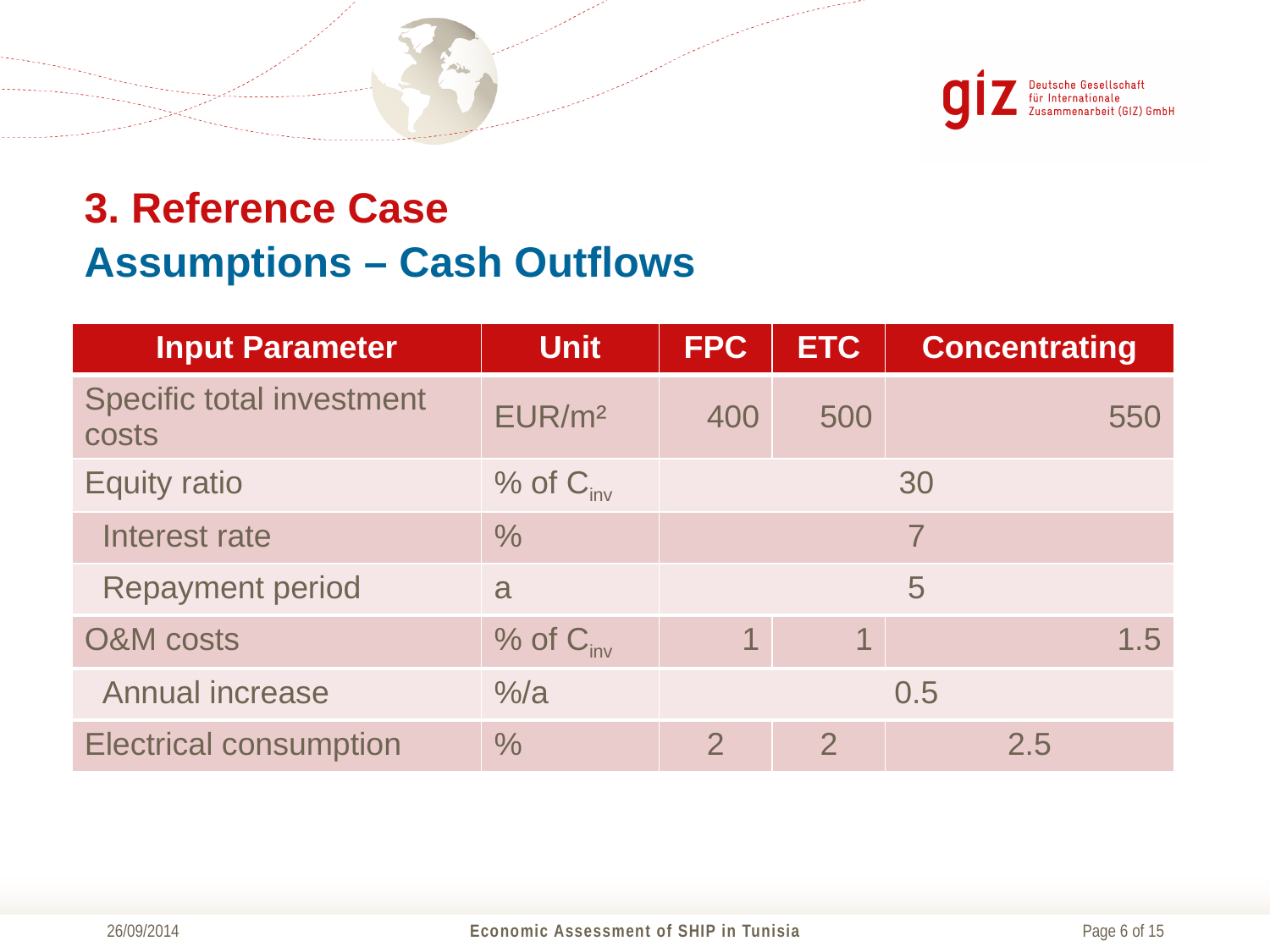

3. Reference Case
Assumptions – Cash Outflows
| Input Parameter | Unit | FPC | ETC | Concentrating |
| --- | --- | --- | --- | --- |
| Specific total investment costs | EUR/m² | 400 | 500 | 550 |
| Equity ratio | % of Cinv | 30 |  |  |
| Interest rate | % | 7 |  |  |
| Repayment period | a | 5 |  |  |
| O&M costs | % of Cinv | 1 | 1 | 1.5 |
| Annual increase | %/a | 0.5 |  |  |
| Electrical consumption | % | 2 | 2 | 2.5 |
26/09/2014
Economic Assessment of SHIP in Tunisia